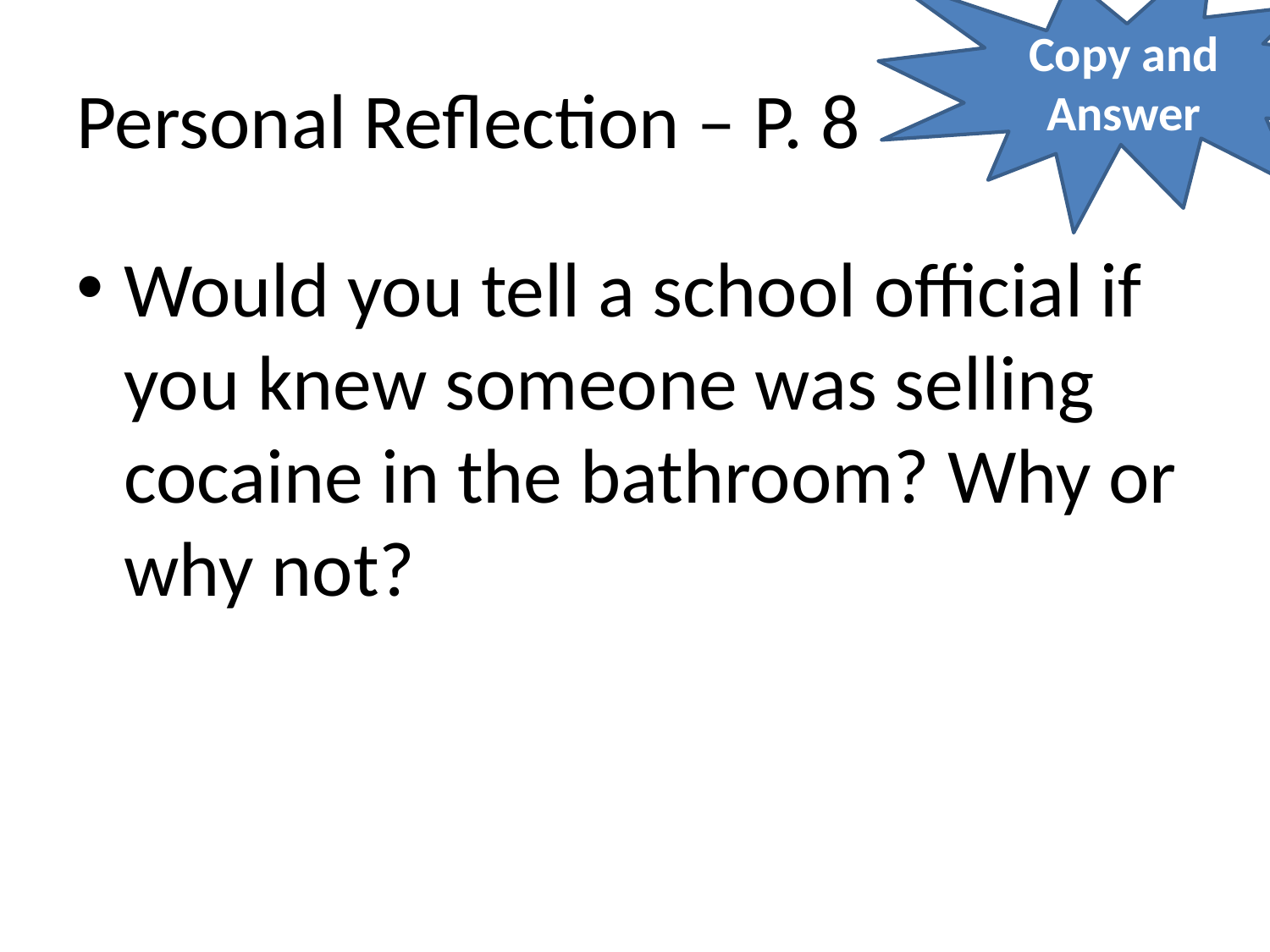

Copy and Answer
# Personal Reflection – P. 8
Would you tell a school official if you knew someone was selling cocaine in the bathroom? Why or why not?